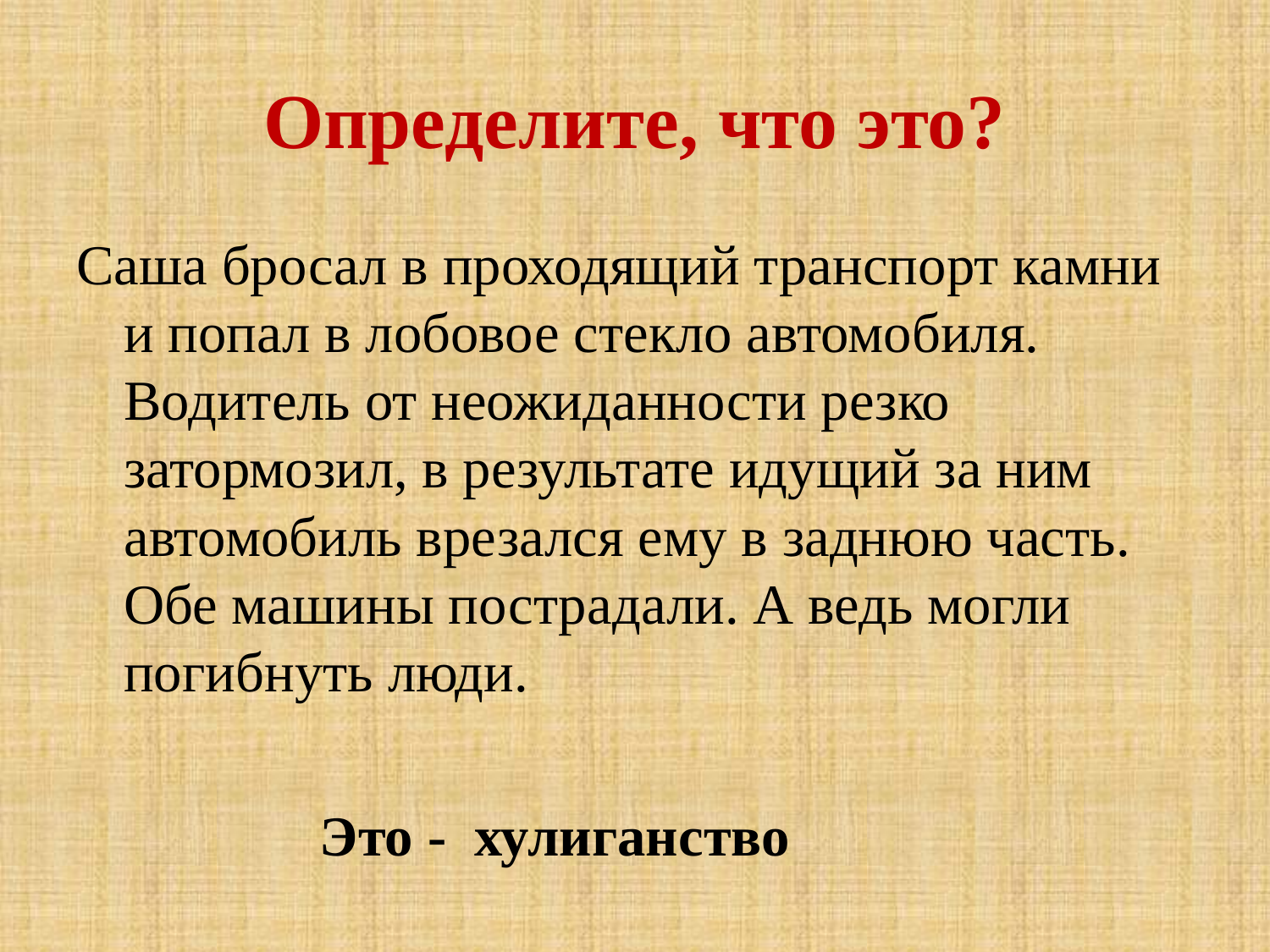

# Определите, что это?
Саша бросал в проходящий транспорт камни и попал в лобовое стекло автомобиля. Водитель от неожиданности резко затормозил, в результате идущий за ним автомобиль врезался ему в заднюю часть. Обе машины пострадали. А ведь могли погибнуть люди.

Это -  хулиганство